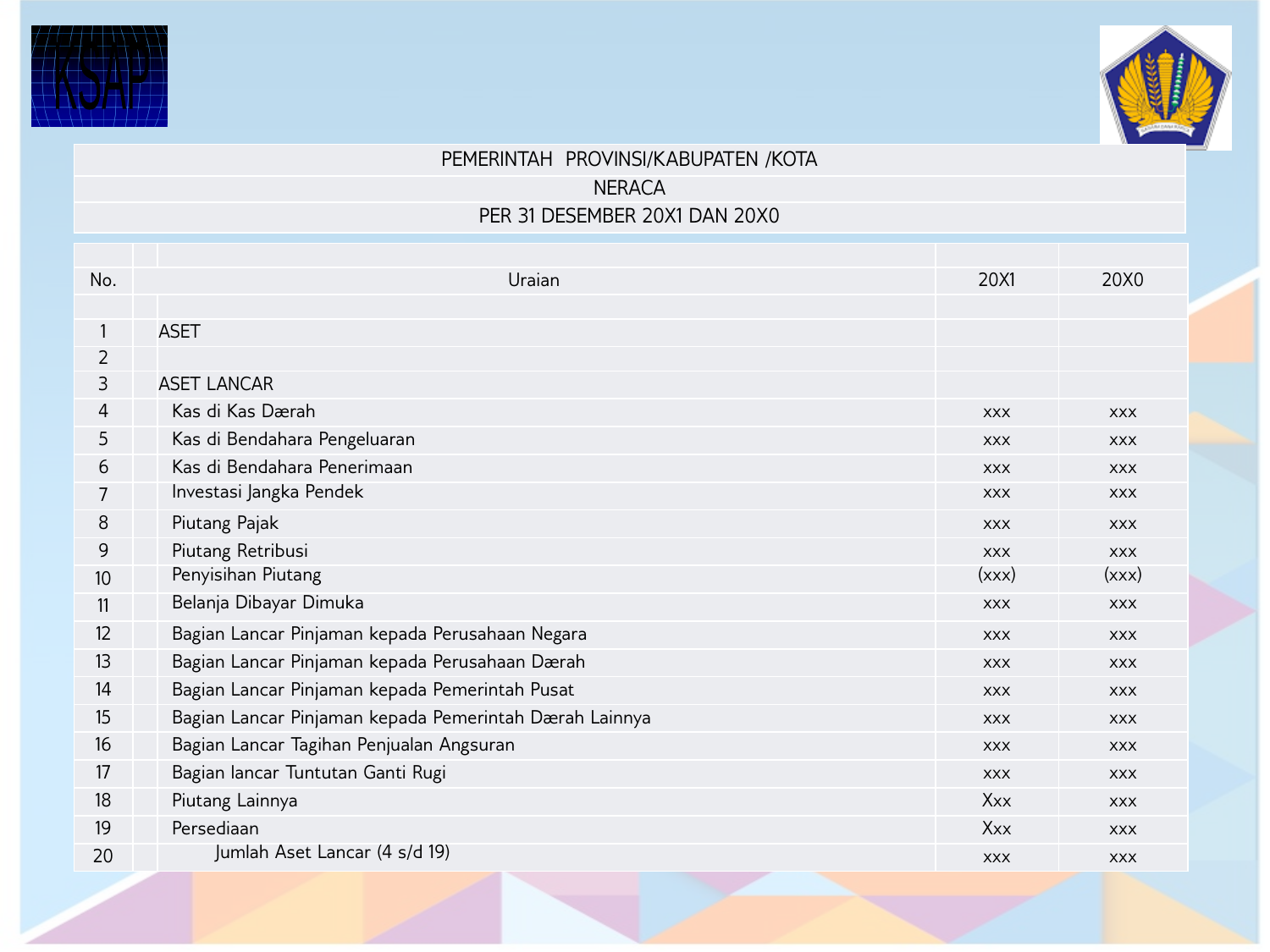

| PEMERINTAH PROVINSI/KABUPATEN /KOTA |
| --- |
| NERACA |
| PER 31 DESEMBER 20X1 DAN 20X0 |
|  |  |  |  |  |
| --- | --- | --- | --- | --- |
| No. | Uraian |  | 20X1 | 20X0 |
|  |  |  |  |  |
| 1 |  | ASET |  |  |
| 2 |  |  |  |  |
| 3 |  | ASET LANCAR |  |  |
| 4 |  | Kas di Kas Daerah | xxx | xxx |
| 5 |  | Kas di Bendahara Pengeluaran | xxx | xxx |
| 6 |  | Kas di Bendahara Penerimaan | xxx | xxx |
| 7 |  | Investasi Jangka Pendek | xxx | xxx |
| 8 |  | Piutang Pajak | xxx | xxx |
| 9 |  | Piutang Retribusi | xxx | xxx |
| 10 |  | Penyisihan Piutang | (xxx) | (xxx) |
| 11 |  | Belanja Dibayar Dimuka | xxx | xxx |
| 12 |  | Bagian Lancar Pinjaman kepada Perusahaan Negara | xxx | xxx |
| 13 |  | Bagian Lancar Pinjaman kepada Perusahaan Daerah | xxx | xxx |
| 14 |  | Bagian Lancar Pinjaman kepada Pemerintah Pusat | xxx | xxx |
| 15 |  | Bagian Lancar Pinjaman kepada Pemerintah Daerah Lainnya | xxx | xxx |
| 16 |  | Bagian Lancar Tagihan Penjualan Angsuran | xxx | xxx |
| 17 |  | Bagian lancar Tuntutan Ganti Rugi | xxx | xxx |
| 18 |  | Piutang Lainnya | Xxx | xxx |
| 19 |  | Persediaan | Xxx | xxx |
| 20 |  | Jumlah Aset Lancar (4 s/d 19) | xxx | xxx |